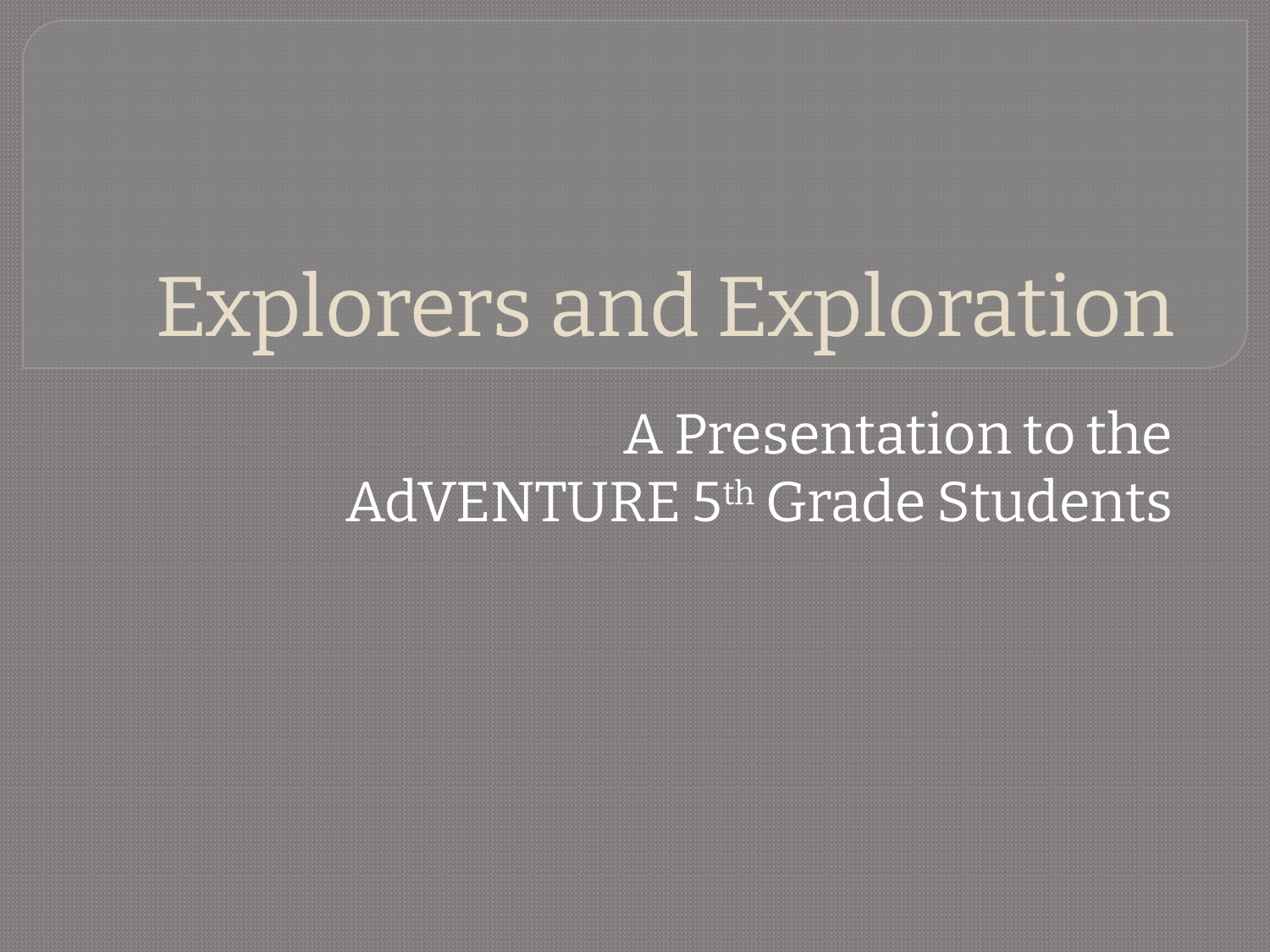

# Explorers and Exploration
A Presentation to the AdVENTURE 5th Grade Students